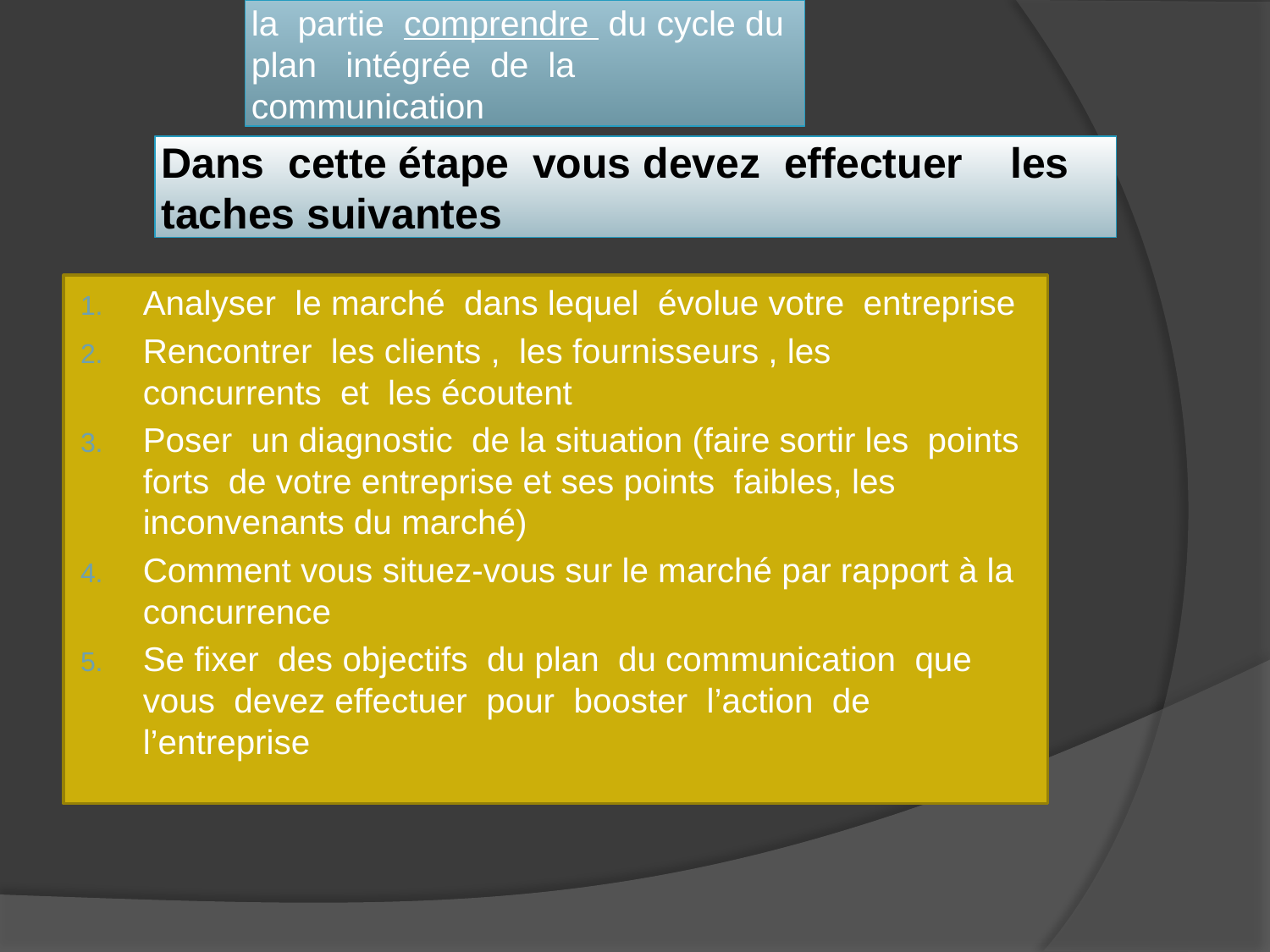

la  partie  comprendre  du cycle du plan   intégrée  de  la communication
# Dans  cette étape  vous devez  effectuer    les taches suivantes
Analyser  le marché  dans lequel  évolue votre  entreprise
Rencontrer  les clients ,  les fournisseurs , les   concurrents  et  les écoutent
Poser  un diagnostic  de la situation (faire sortir les  points  forts  de votre entreprise et ses points  faibles, les inconvenants du marché)
Comment vous situez-vous sur le marché par rapport à la concurrence
Se fixer  des objectifs  du plan  du communication  que vous  devez effectuer  pour  booster  l’action  de l’entreprise